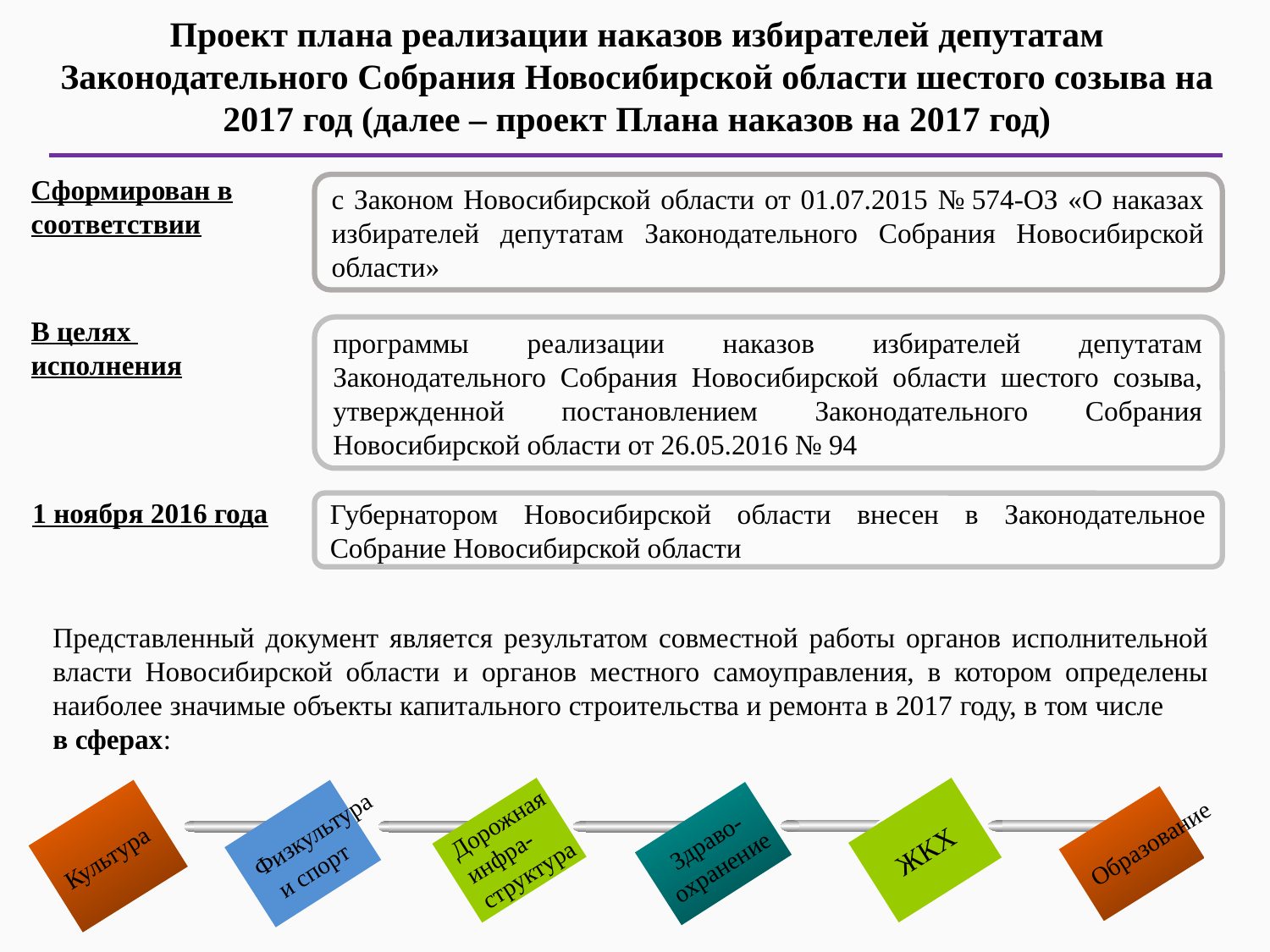

Проект плана реализации наказов избирателей депутатам Законодательного Собрания Новосибирской области шестого созыва на 2017 год (далее – проект Плана наказов на 2017 год)
Сформирован в соответствии
с Законом Новосибирской области от 01.07.2015 № 574-ОЗ «О наказах избирателей депутатам Законодательного Собрания Новосибирской области»
В целях
исполнения
программы реализации наказов избирателей депутатам Законодательного Собрания Новосибирской области шестого созыва, утвержденной постановлением Законодательного Собрания Новосибирской области от 26.05.2016 № 94
1 ноября 2016 года

Губернатором Новосибирской области внесен в Законодательное Собрание Новосибирской области

Представленный документ является результатом совместной работы органов исполнительной власти Новосибирской области и органов местного самоуправления, в котором определены наиболее значимые объекты капитального строительства и ремонта в 2017 году, в том числе       в сферах:
ЖКХ

Дорожная
инфра-
структура
Культура
      Физкультура
и спорт
Здраво-
охранение

Образование